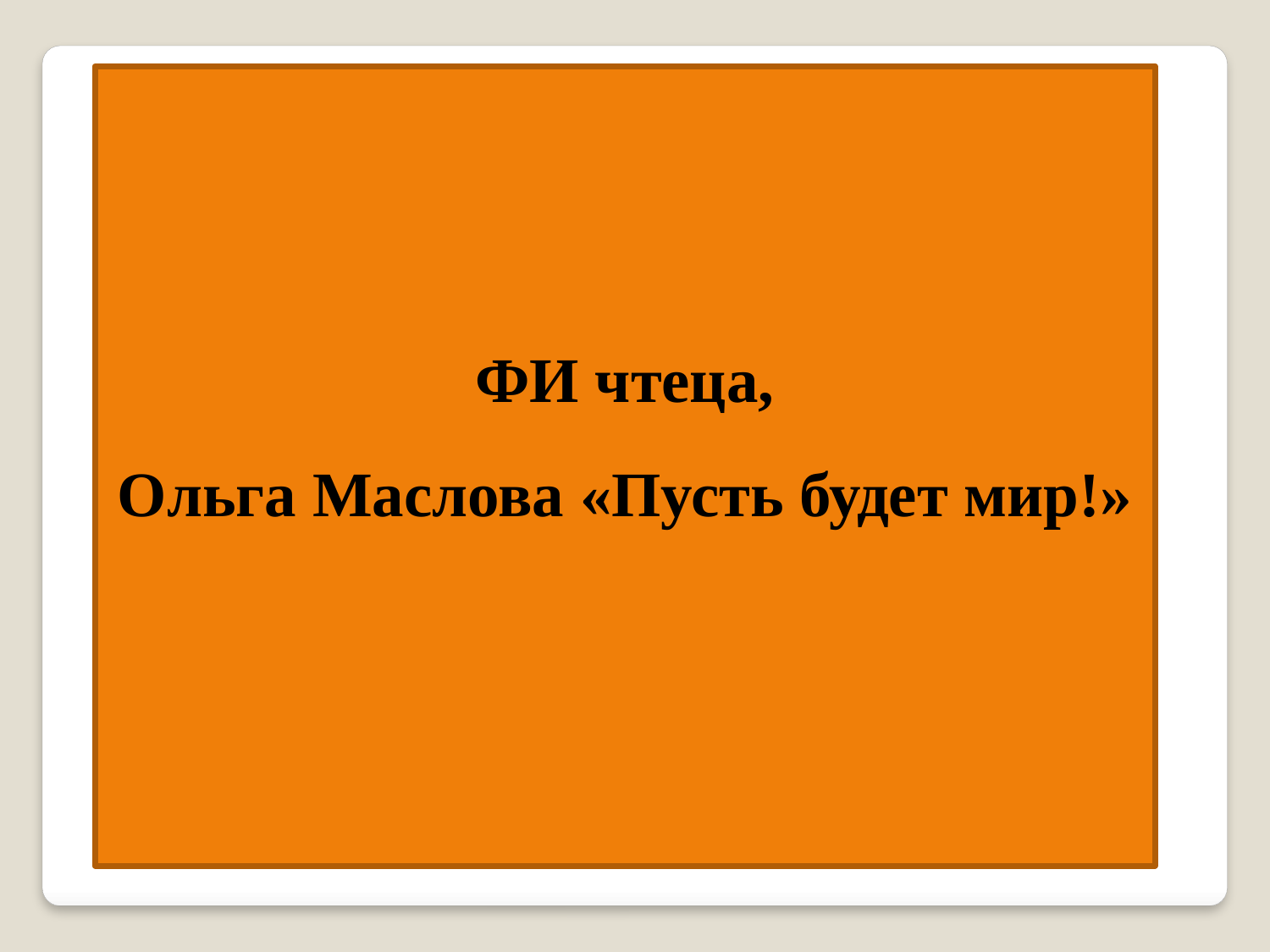

ФИ чтеца,
Ольга Маслова «Пусть будет мир!»